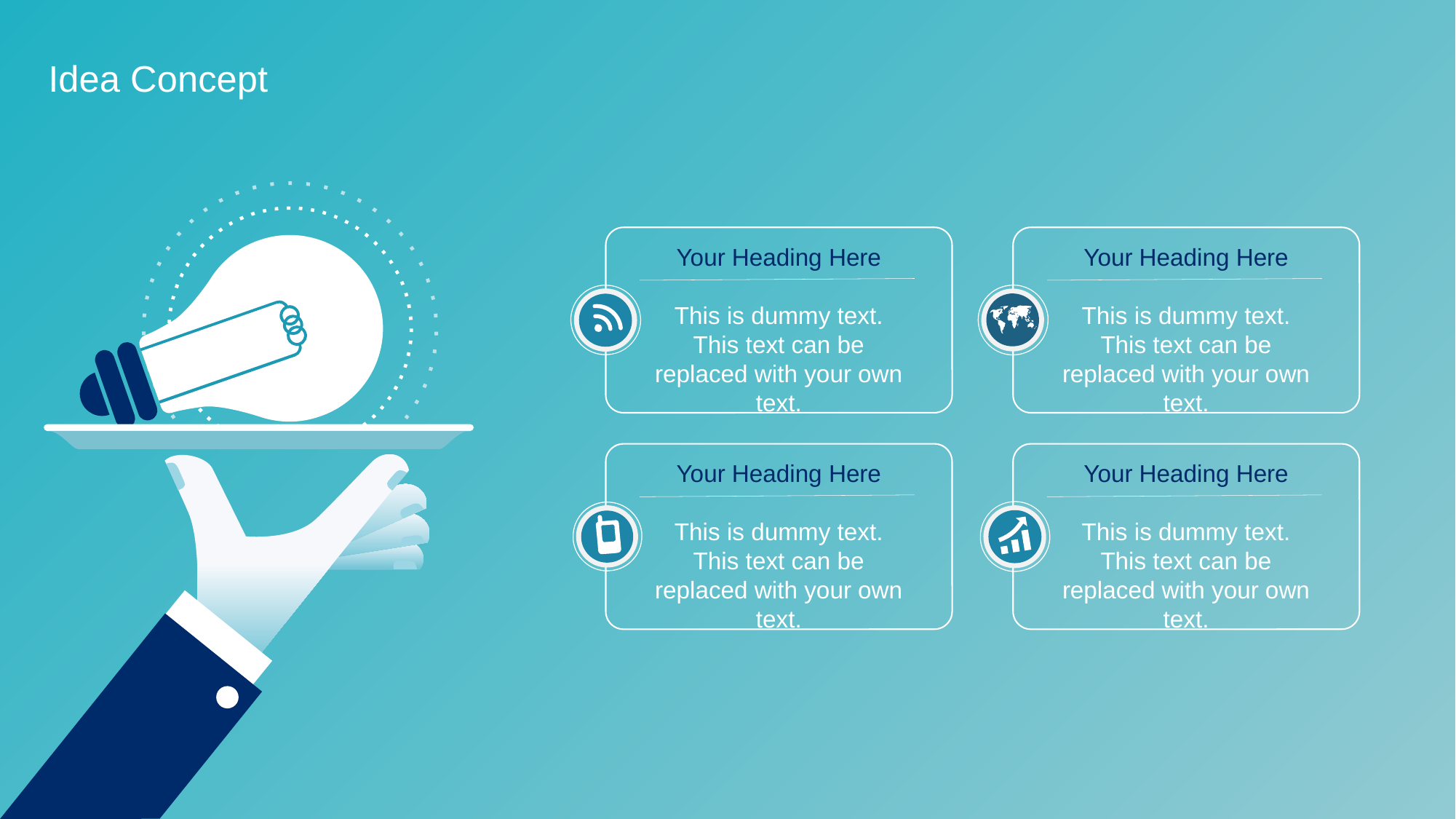

# Idea Concept

Your Heading Here
This is dummy text. This text can be replaced with your own text.

Your Heading Here
This is dummy text. This text can be replaced with your own text.

Your Heading Here
This is dummy text. This text can be replaced with your own text.

Your Heading Here
This is dummy text. This text can be replaced with your own text.